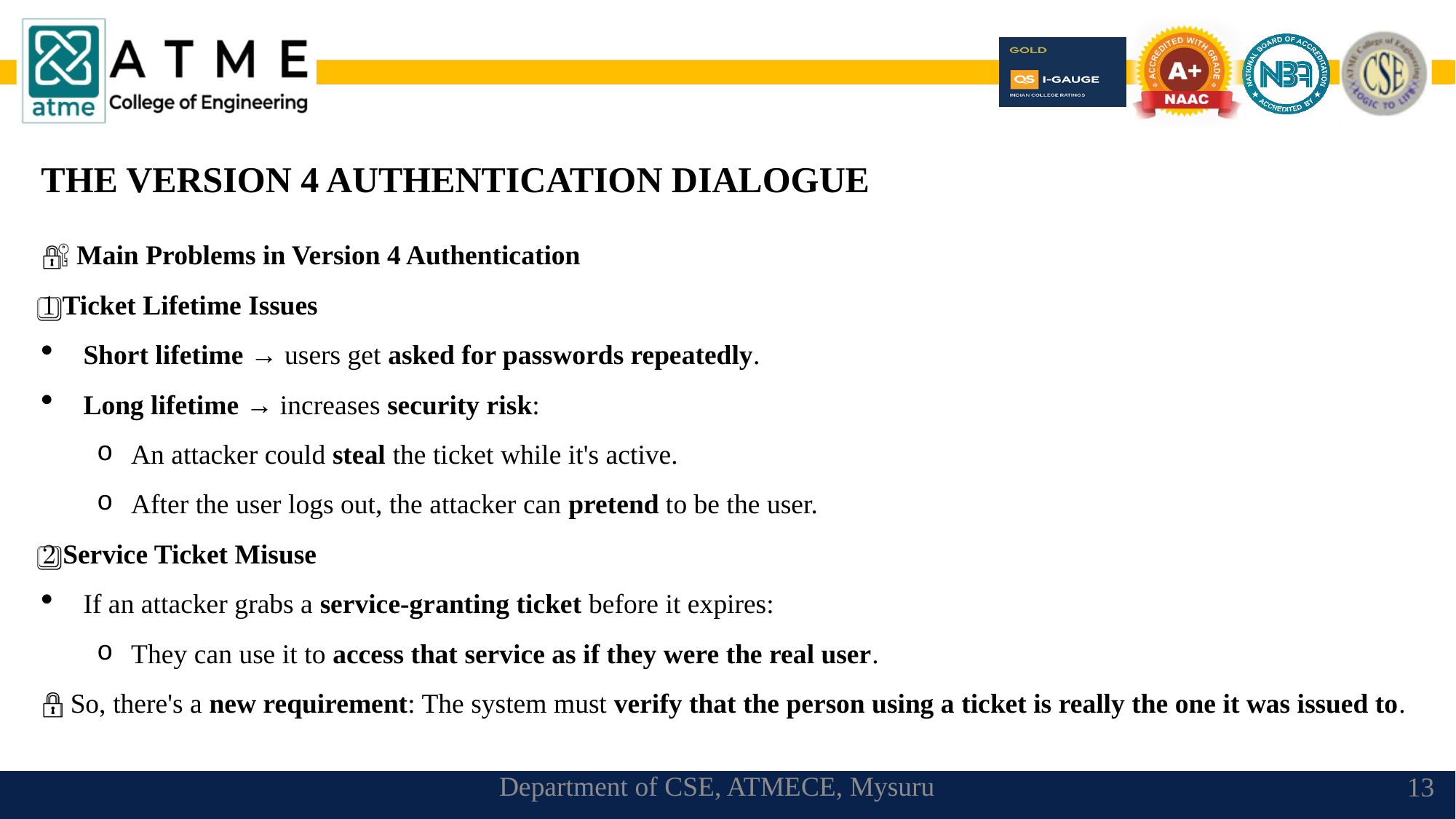

THE VERSION 4 AUTHENTICATION DIALOGUE
🔐 Main Problems in Version 4 Authentication
1️⃣ Ticket Lifetime Issues
Short lifetime → users get asked for passwords repeatedly.
Long lifetime → increases security risk:
An attacker could steal the ticket while it's active.
After the user logs out, the attacker can pretend to be the user.
2️⃣ Service Ticket Misuse
If an attacker grabs a service-granting ticket before it expires:
They can use it to access that service as if they were the real user.
🔒 So, there's a new requirement: The system must verify that the person using a ticket is really the one it was issued to.
Department of CSE, ATMECE, Mysuru
13